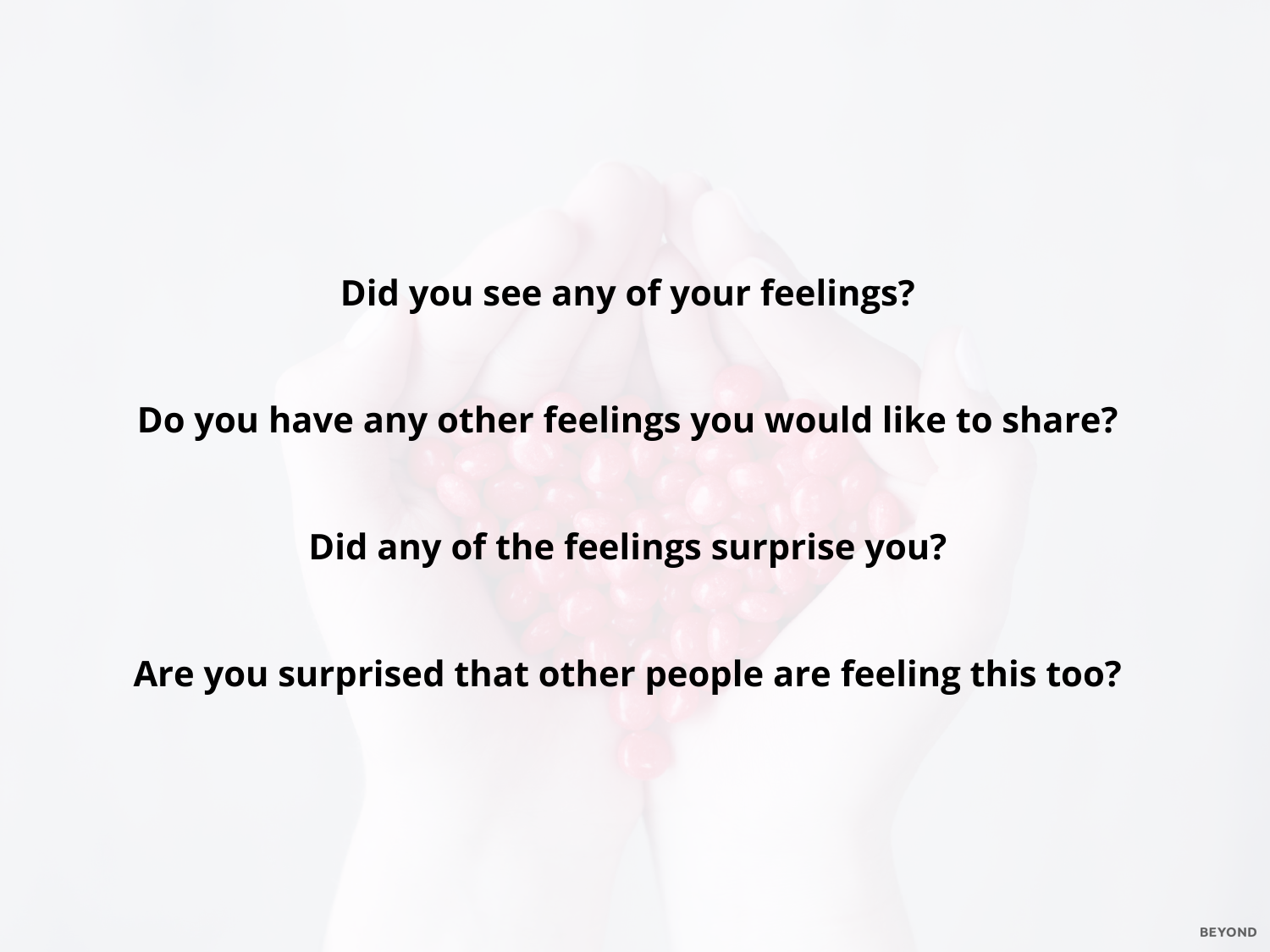

Did you see any of your feelings?

Do you have any other feelings you would like to share?

Did any of the feelings surprise you?

Are you surprised that other people are feeling this too?